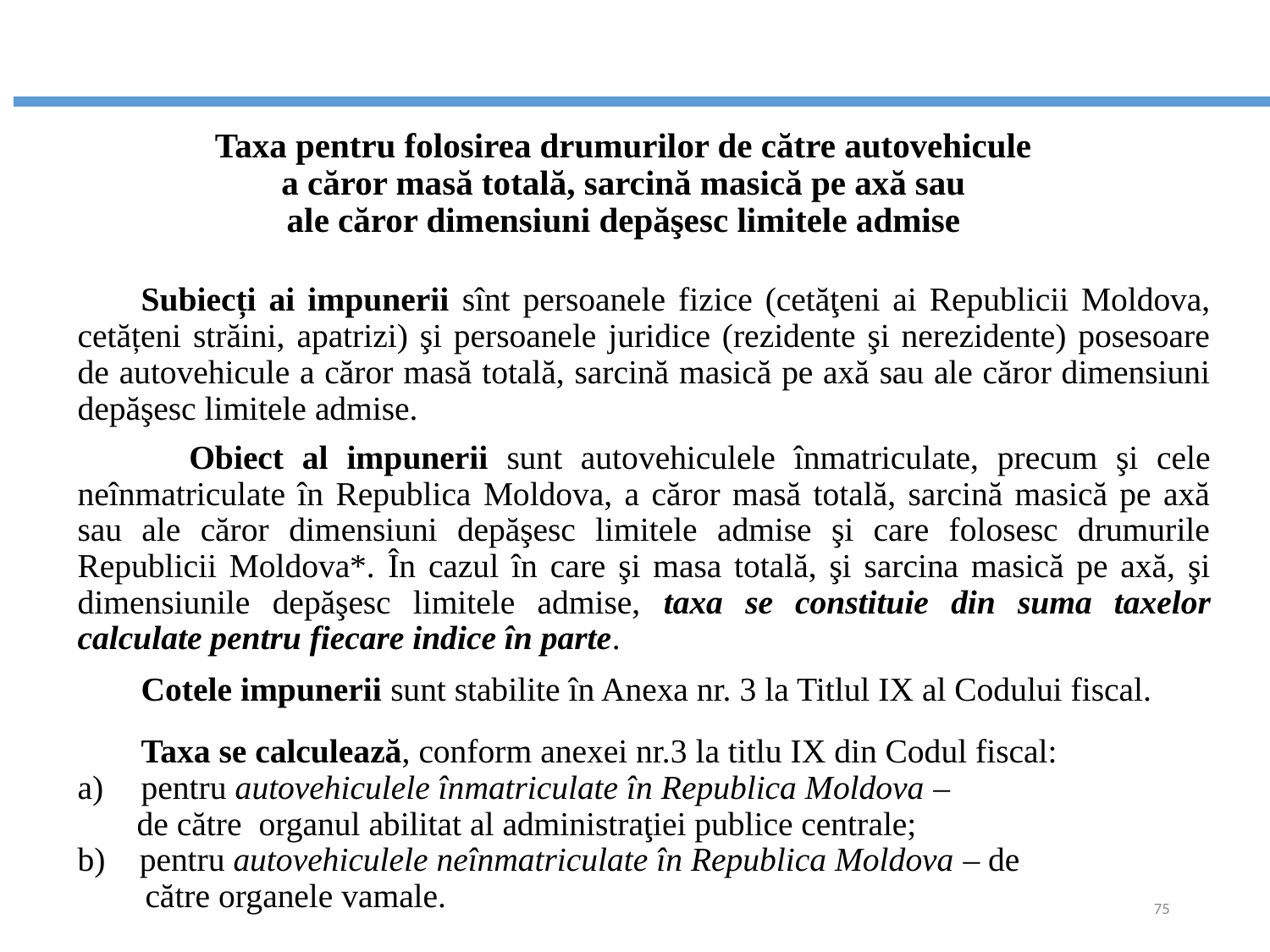

# Taxa pentru folosirea drumurilor de către autovehicule a căror masă totală, sarcină masică pe axă sau ale căror dimensiuni depăşesc limitele admise
Subiecți ai impunerii sînt persoanele fizice (cetăţeni ai Republicii Moldova, cetățeni străini, apatrizi) şi persoanele juridice (rezidente şi nerezidente) posesoare de autovehicule a căror masă totală, sarcină masică pe axă sau ale căror dimensiuni depăşesc limitele admise.
      Obiect al impunerii sunt autovehiculele înmatriculate, precum şi cele neînmatriculate în Republica Moldova, a căror masă totală, sarcină masică pe axă sau ale căror dimensiuni depăşesc limitele admise şi care folosesc drumurile Republicii Moldova*. În cazul în care şi masa totală, şi sarcina masică pe axă, şi dimensiunile depăşesc limitele admise, taxa se constituie din suma taxelor calculate pentru fiecare indice în parte.

Cotele impunerii sunt stabilite în Anexa nr. 3 la Titlul IX al Codului fiscal.

Taxa se calculează, conform anexei nr.3 la titlu IX din Codul fiscal:
pentru autovehiculele înmatriculate în Republica Moldova –
       de către  organul abilitat al administraţiei publice centrale;
b)    pentru autovehiculele neînmatriculate în Republica Moldova – de
        către organele vamale.
75